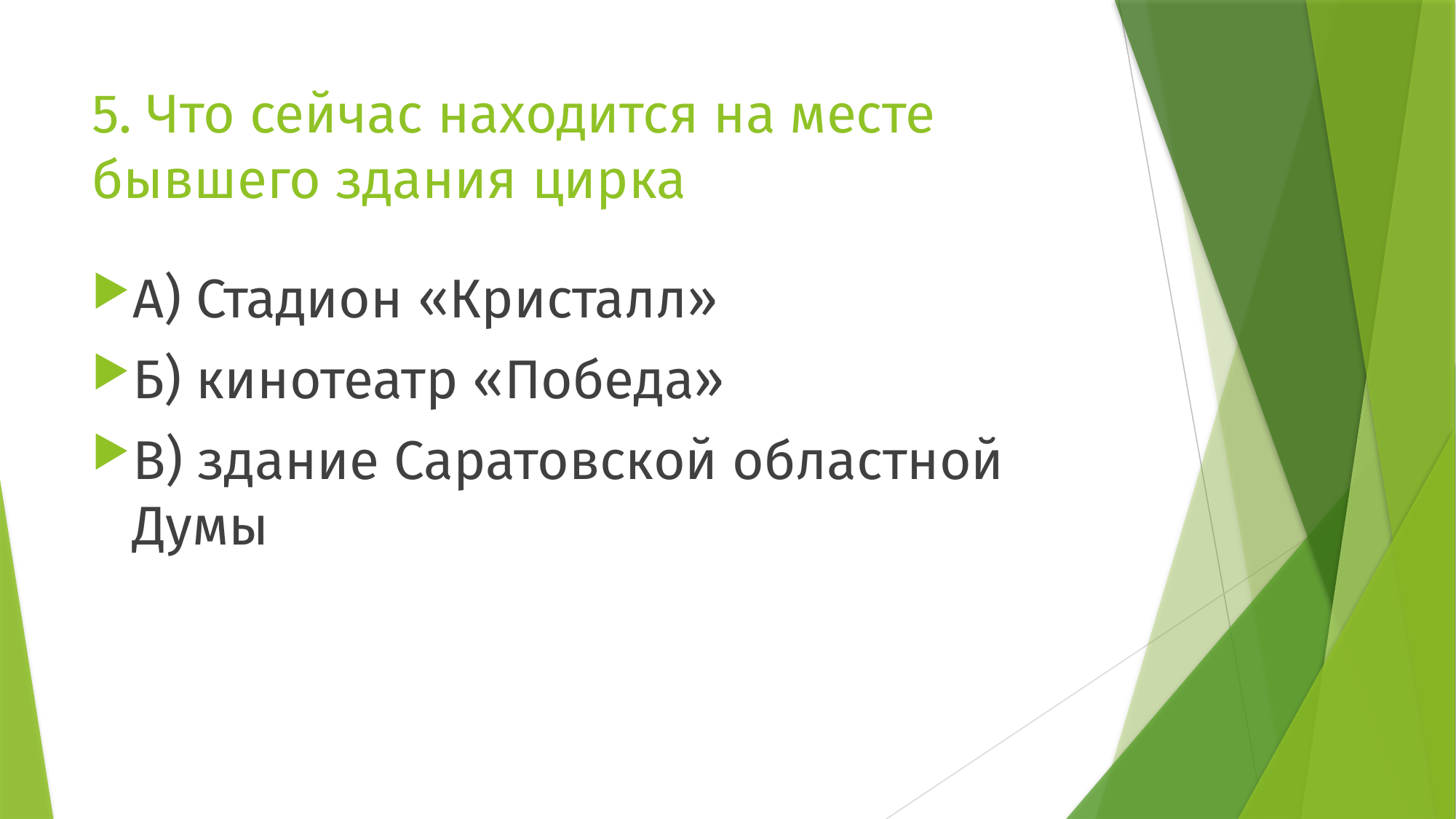

# 5. Что сейчас находится на месте бывшего здания цирка
А) Стадион «Кристалл»
Б) кинотеатр «Победа»
В) здание Саратовской областной Думы